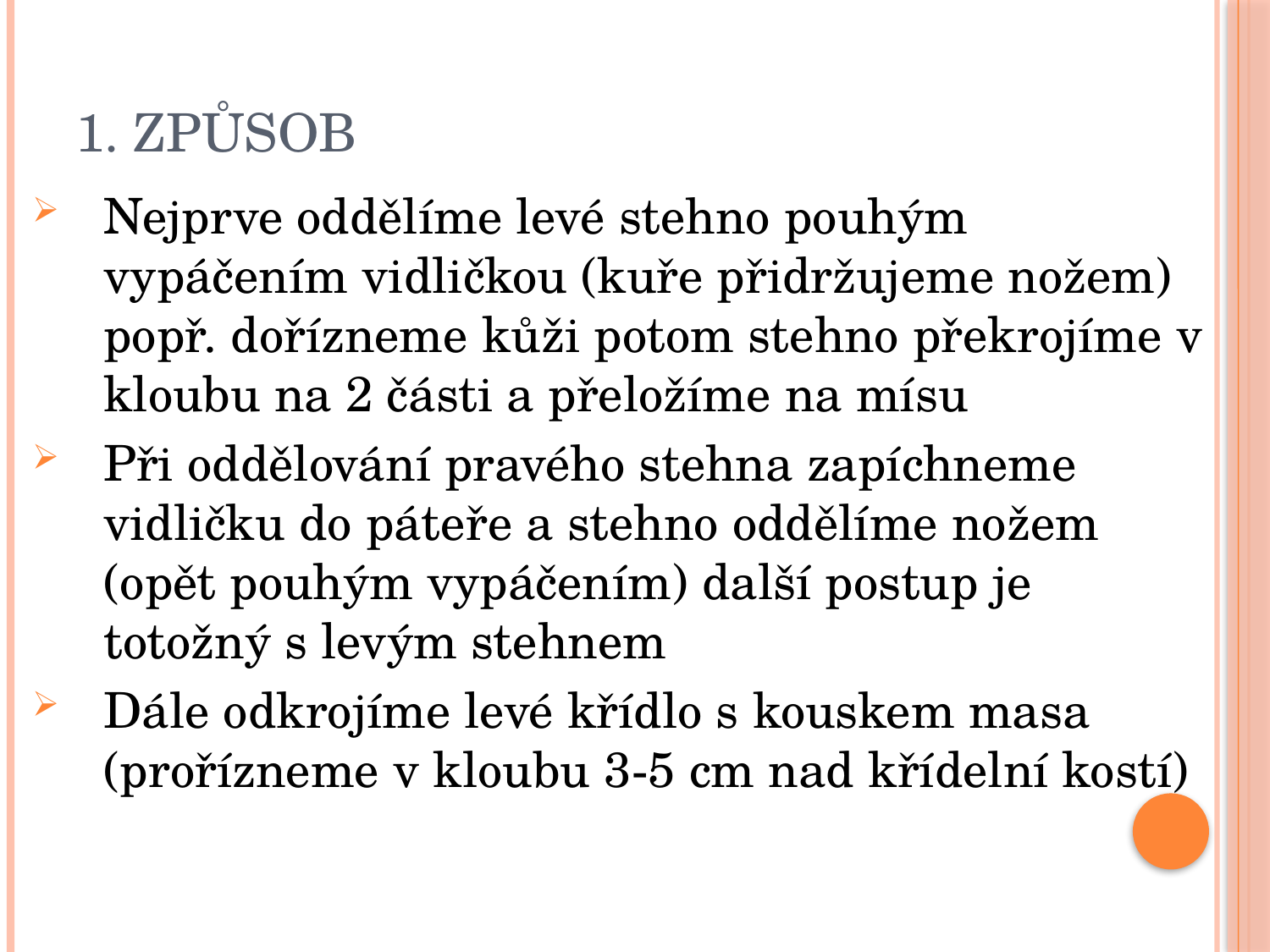

# 1. způsob
Nejprve oddělíme levé stehno pouhým vypáčením vidličkou (kuře přidržujeme nožem) popř. dořízneme kůži potom stehno překrojíme v kloubu na 2 části a přeložíme na mísu
Při oddělování pravého stehna zapíchneme vidličku do páteře a stehno oddělíme nožem (opět pouhým vypáčením) další postup je totožný s levým stehnem
Dále odkrojíme levé křídlo s kouskem masa (prořízneme v kloubu 3-5 cm nad křídelní kostí)